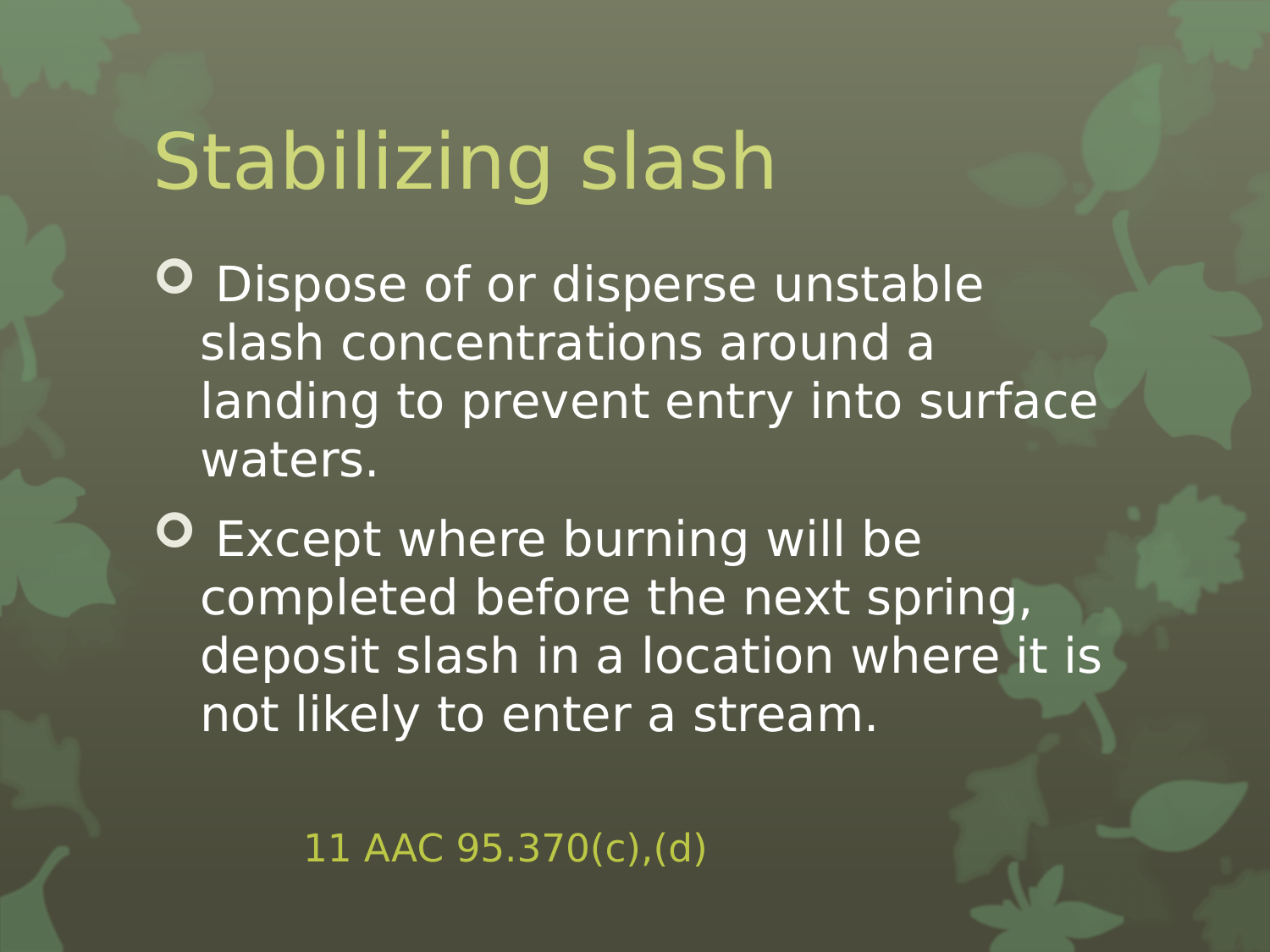

# Stabilizing slash
 Dispose of or disperse unstable slash concentrations around a landing to prevent entry into surface waters.
 Except where burning will be completed before the next spring, deposit slash in a location where it is not likely to enter a stream.

								  11 AAC 95.370(c),(d)